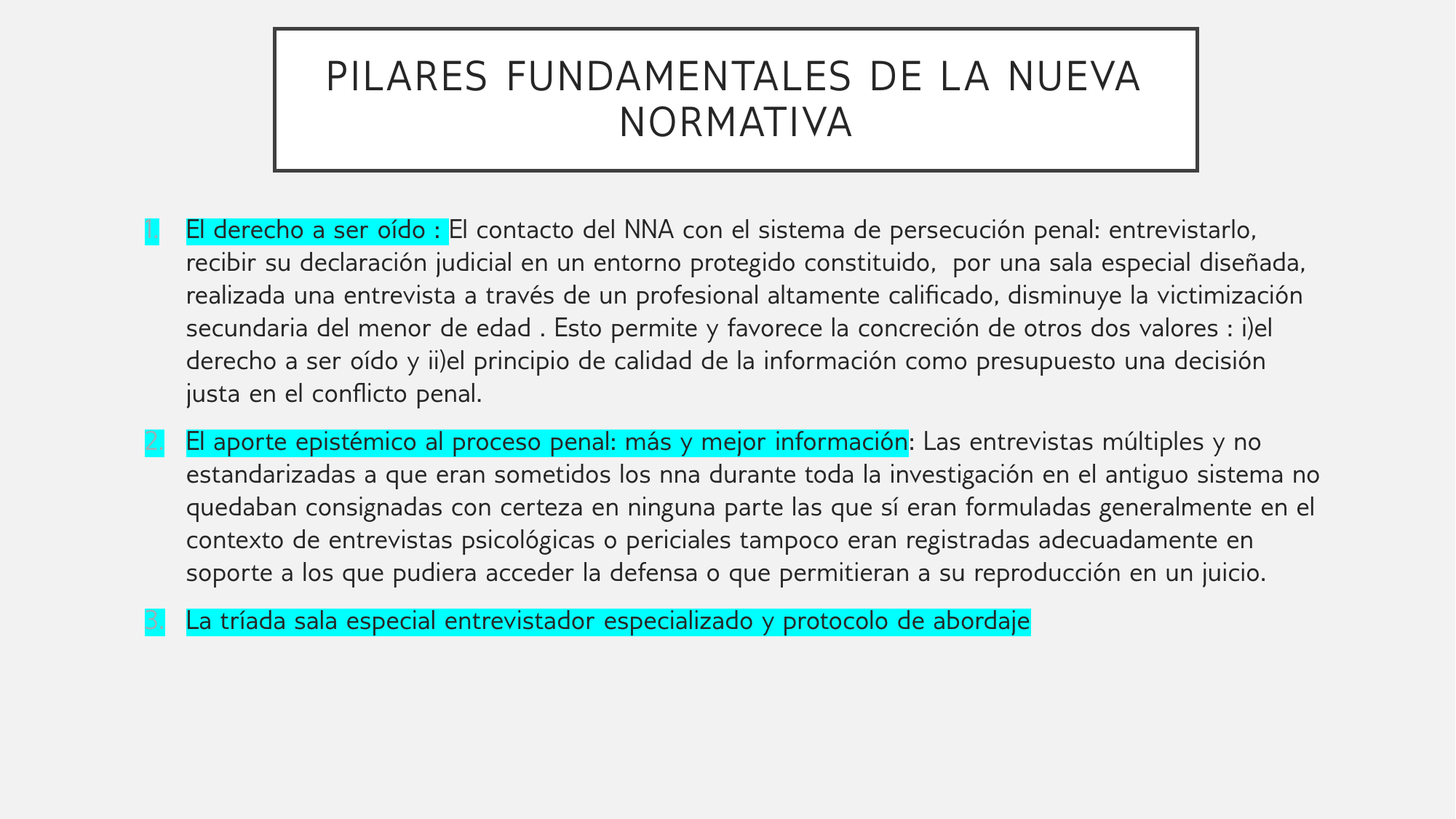

# PILARES FUNDAMENTALES DE LA NUEVA NORMATIVA
El derecho a ser oído : El contacto del NNA con el sistema de persecución penal: entrevistarlo, recibir su declaración judicial en un entorno protegido constituido,  por una sala especial diseñada,  realizada una entrevista a través de un profesional altamente calificado, disminuye la victimización secundaria del menor de edad . Esto permite y favorece la concreción de otros dos valores : i)el derecho a ser oído y ii)el principio de calidad de la información como presupuesto una decisión justa en el conflicto penal.
El aporte epistémico al proceso penal: más y mejor información: Las entrevistas múltiples y no estandarizadas a que eran sometidos los nna durante toda la investigación en el antiguo sistema no quedaban consignadas con certeza en ninguna parte las que sí eran formuladas generalmente en el contexto de entrevistas psicológicas o periciales tampoco eran registradas adecuadamente en soporte a los que pudiera acceder la defensa o que permitieran a su reproducción en un juicio.
La tríada sala especial entrevistador especializado y protocolo de abordaje